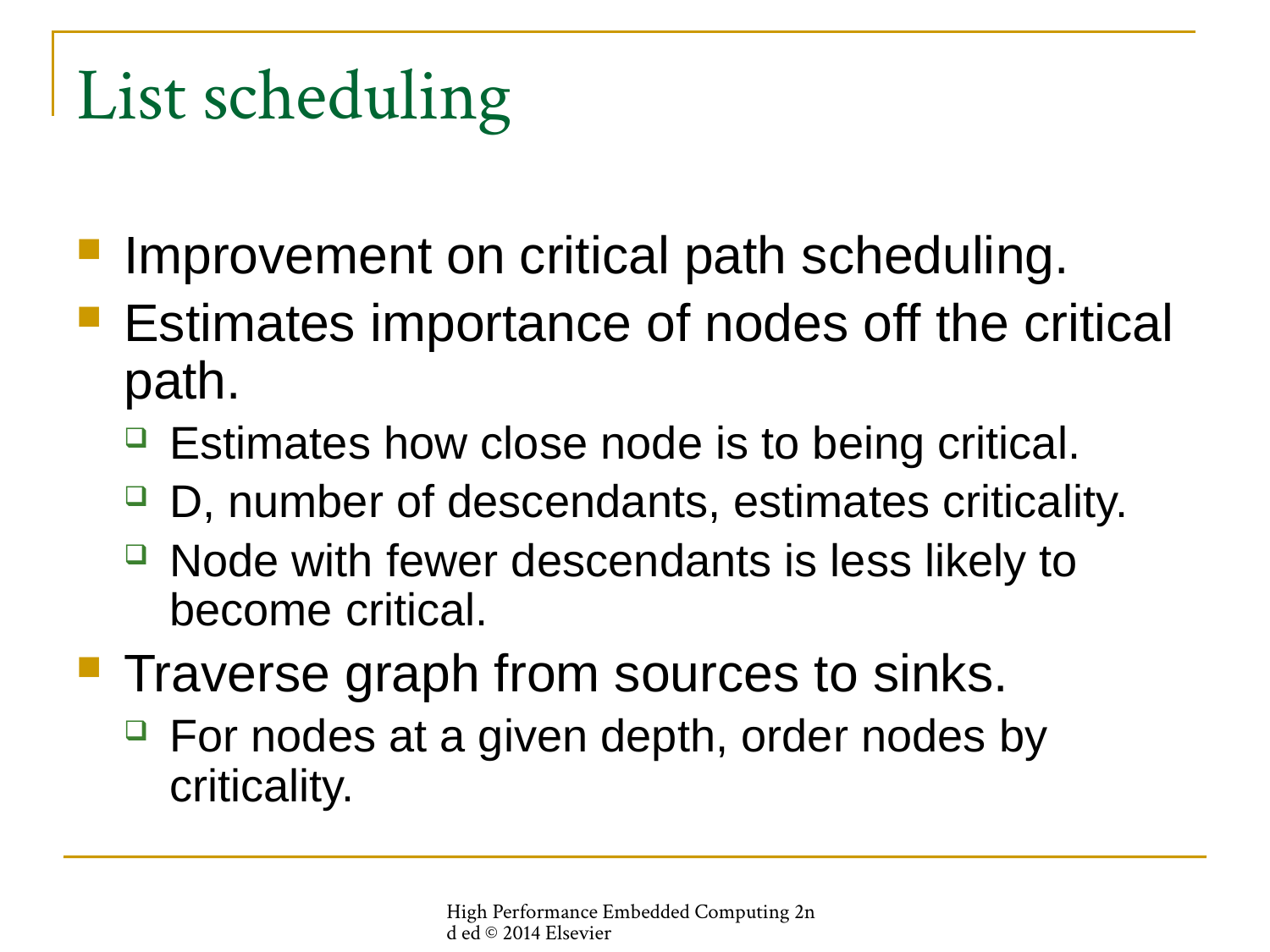

# List scheduling
Improvement on critical path scheduling.
Estimates importance of nodes off the critical path.
Estimates how close node is to being critical.
D, number of descendants, estimates criticality.
Node with fewer descendants is less likely to become critical.
Traverse graph from sources to sinks.
For nodes at a given depth, order nodes by criticality.
High Performance Embedded Computing 2nd ed © 2014 Elsevier